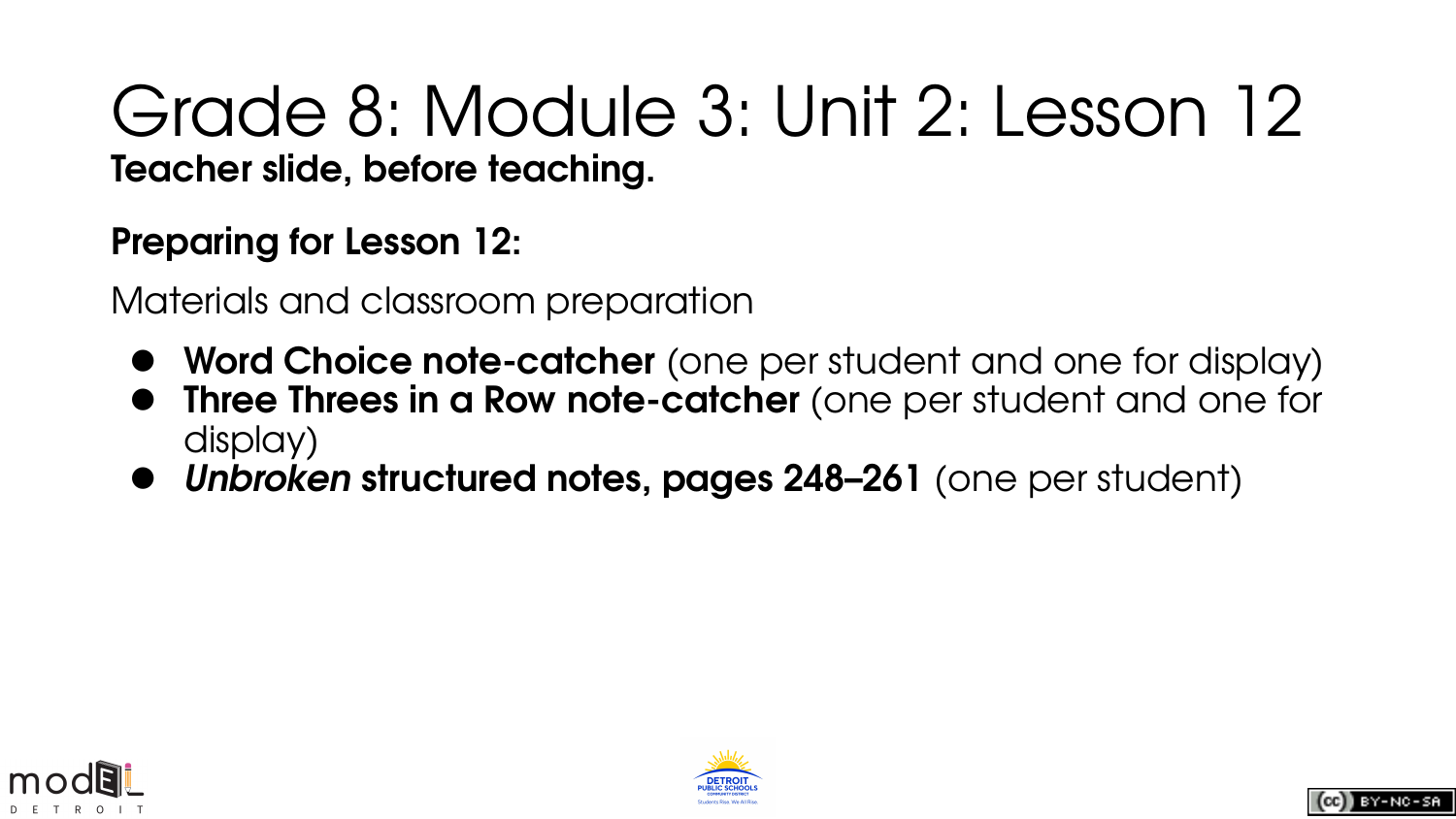

# Grade 8: Module 3: Unit 2: Lesson 12
Teacher slide, before teaching.

Preparing for Lesson 12:
Materials and classroom preparation
Word Choice note-catcher (one per student and one for display)
Three Threes in a Row note-catcher (one per student and one for display)
Unbroken structured notes, pages 248–261 (one per student)